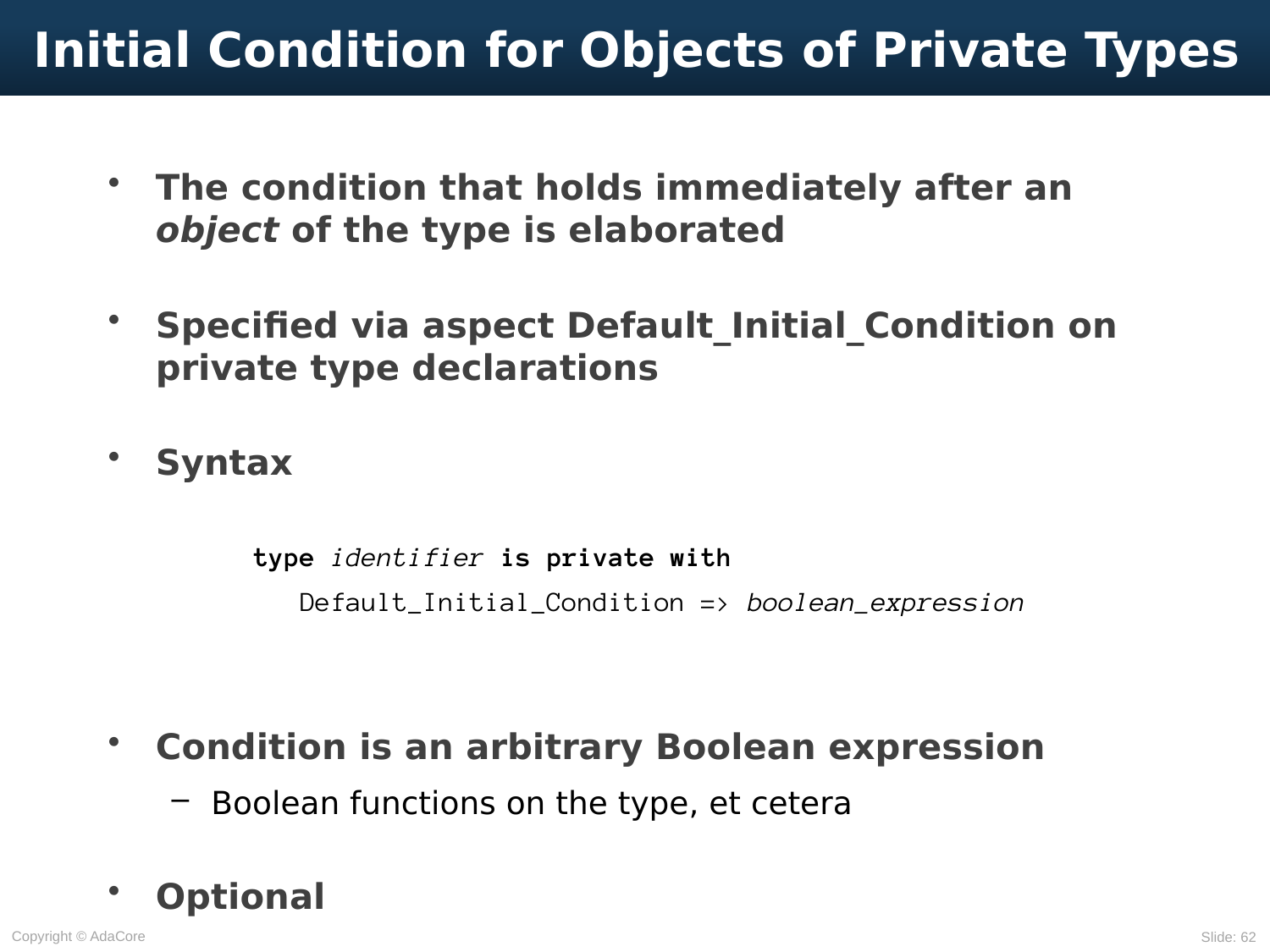

# Initial Condition for Objects of Private Types
The condition that holds immediately after an object of the type is elaborated
Specified via aspect Default_Initial_Condition on private type declarations
Syntax

Condition is an arbitrary Boolean expression
Boolean functions on the type, et cetera
Optional
type identifier is private with
   Default_Initial_Condition => boolean_expression